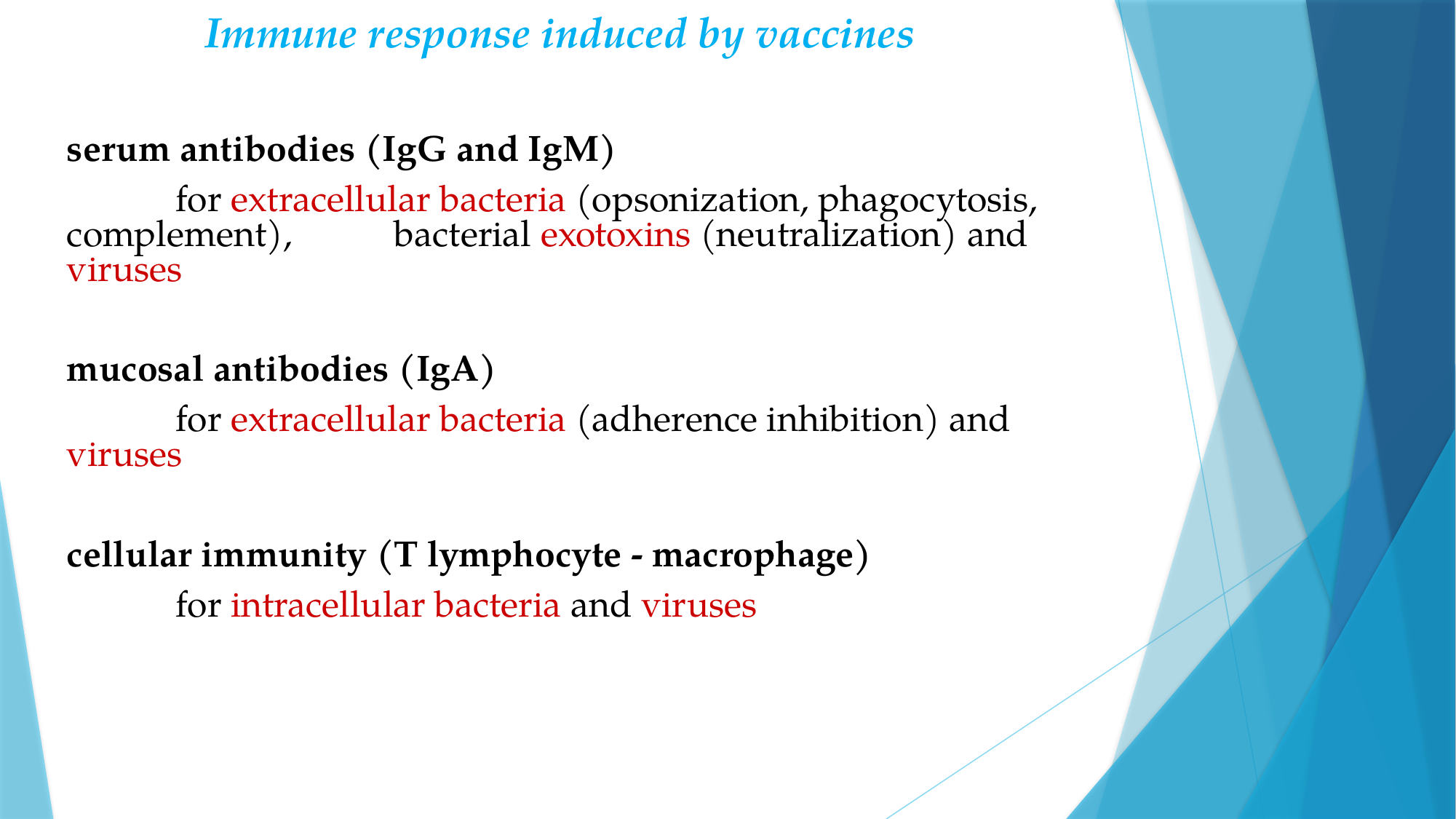

Immune response induced by vaccines
serum antibodies (IgG and IgM)
	for extracellular bacteria (opsonization, phagocytosis, complement), 	bacterial exotoxins (neutralization) and viruses

mucosal antibodies (IgA)
	for extracellular bacteria (adherence inhibition) and viruses

cellular immunity (T lymphocyte - macrophage)
	for intracellular bacteria and viruses